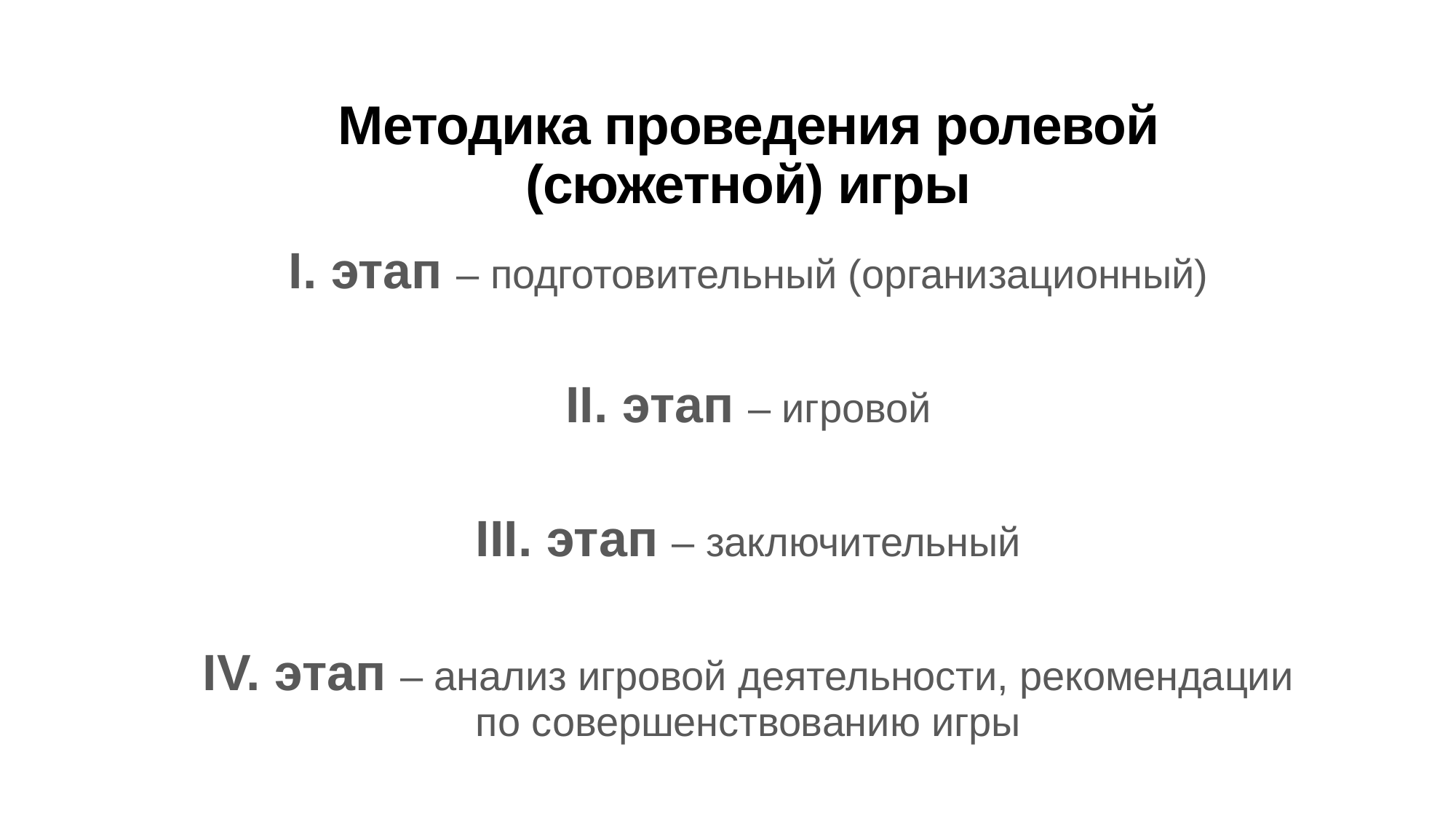

# Методика проведения ролевой (сюжетной) игры
I. этап – подготовительный (организационный)

II. этап – игровой

III. этап – заключительный

IV. этап – анализ игровой деятельности, рекомендации по совершенствованию игры